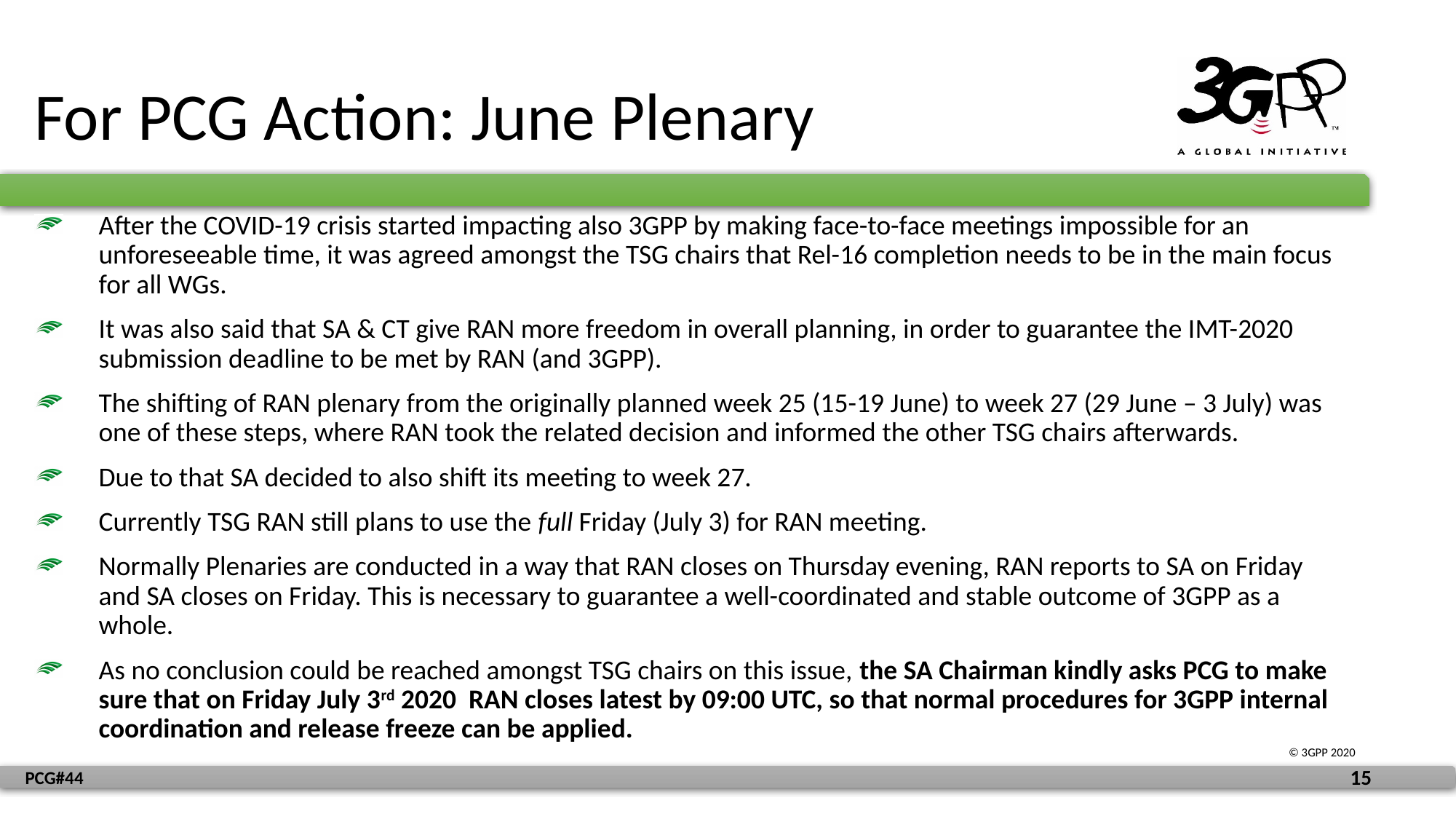

# For PCG Action: June Plenary
After the COVID-19 crisis started impacting also 3GPP by making face-to-face meetings impossible for an unforeseeable time, it was agreed amongst the TSG chairs that Rel-16 completion needs to be in the main focus for all WGs.
It was also said that SA & CT give RAN more freedom in overall planning, in order to guarantee the IMT-2020 submission deadline to be met by RAN (and 3GPP).
The shifting of RAN plenary from the originally planned week 25 (15-19 June) to week 27 (29 June – 3 July) was one of these steps, where RAN took the related decision and informed the other TSG chairs afterwards.
Due to that SA decided to also shift its meeting to week 27.
Currently TSG RAN still plans to use the full Friday (July 3) for RAN meeting.
Normally Plenaries are conducted in a way that RAN closes on Thursday evening, RAN reports to SA on Friday and SA closes on Friday. This is necessary to guarantee a well-coordinated and stable outcome of 3GPP as a whole.
As no conclusion could be reached amongst TSG chairs on this issue, the SA Chairman kindly asks PCG to make sure that on Friday July 3rd 2020  RAN closes latest by 09:00 UTC, so that normal procedures for 3GPP internal coordination and release freeze can be applied.